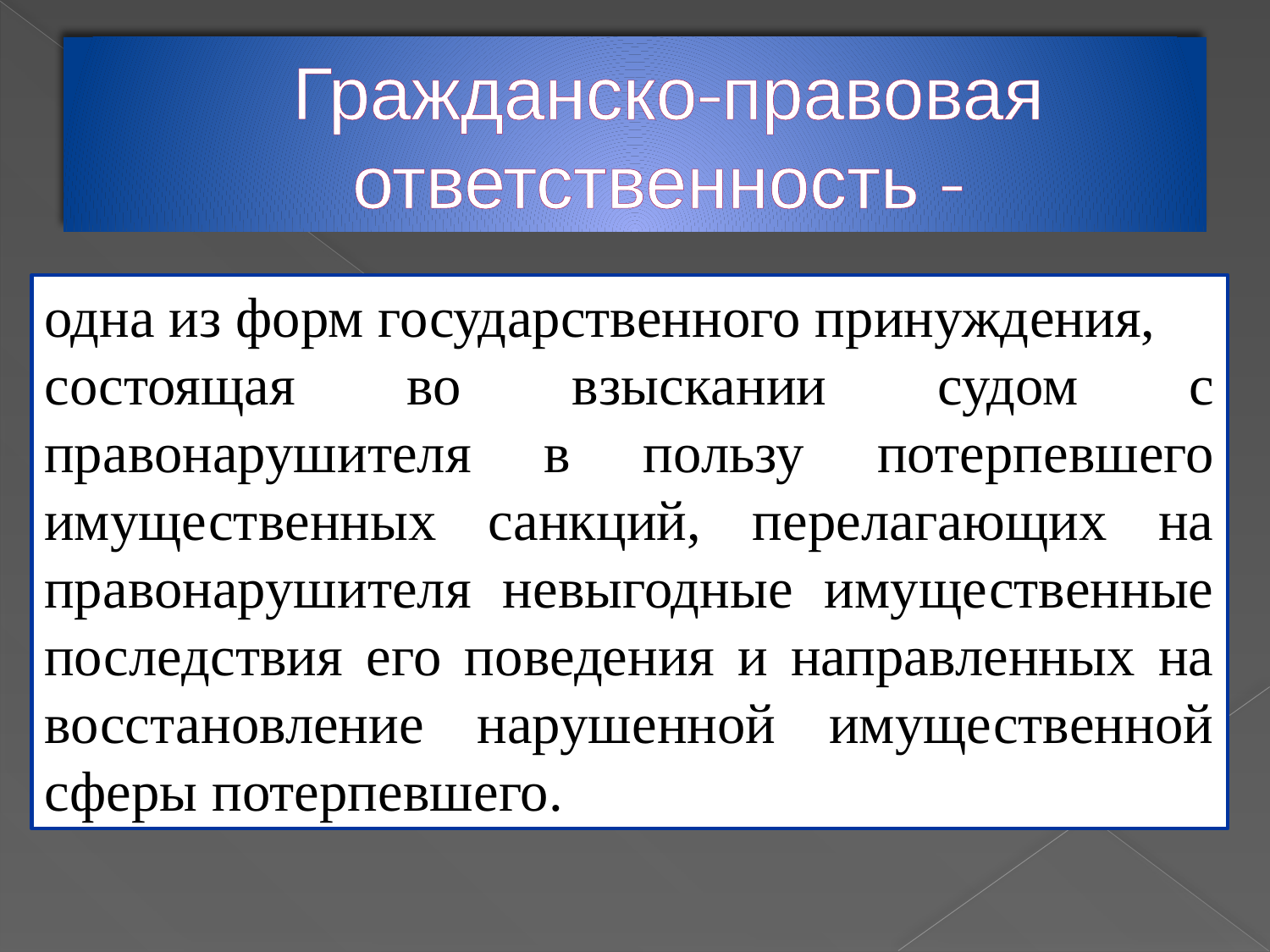

# Гражданско-правовая ответственность -
одна из форм государственного принуждения,
состоящая во взыскании судом с правонарушителя в пользу потерпевшего имущественных санкций, перелагающих на правонарушителя невыгодные имущественные последствия его поведения и направленных на восстановление нарушенной имущественной сферы потерпевшего.